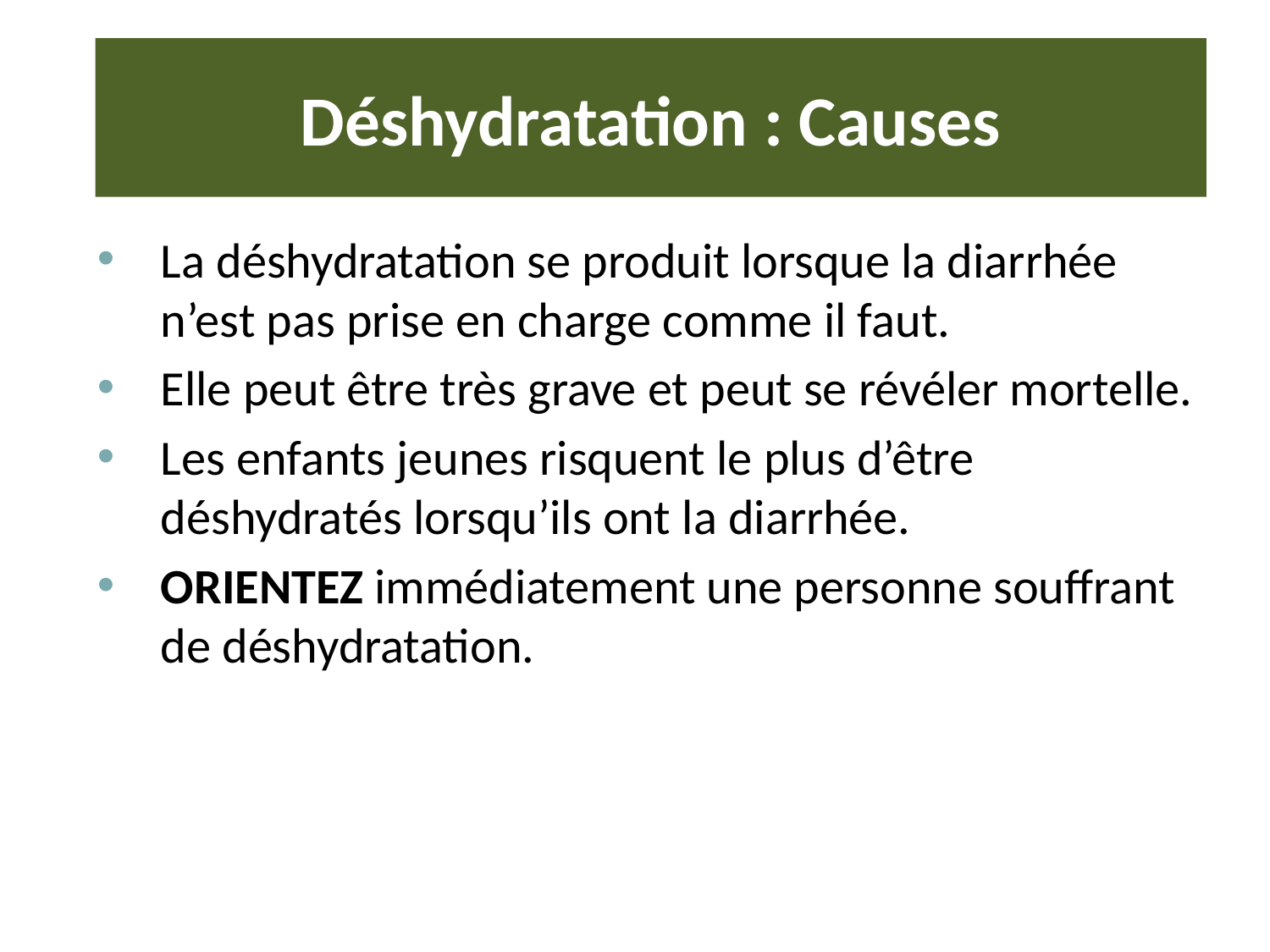

# Déshydratation : Causes
La déshydratation se produit lorsque la diarrhée n’est pas prise en charge comme il faut.
Elle peut être très grave et peut se révéler mortelle.
Les enfants jeunes risquent le plus d’être déshydratés lorsqu’ils ont la diarrhée.
ORIENTEZ immédiatement une personne souffrant de déshydratation.